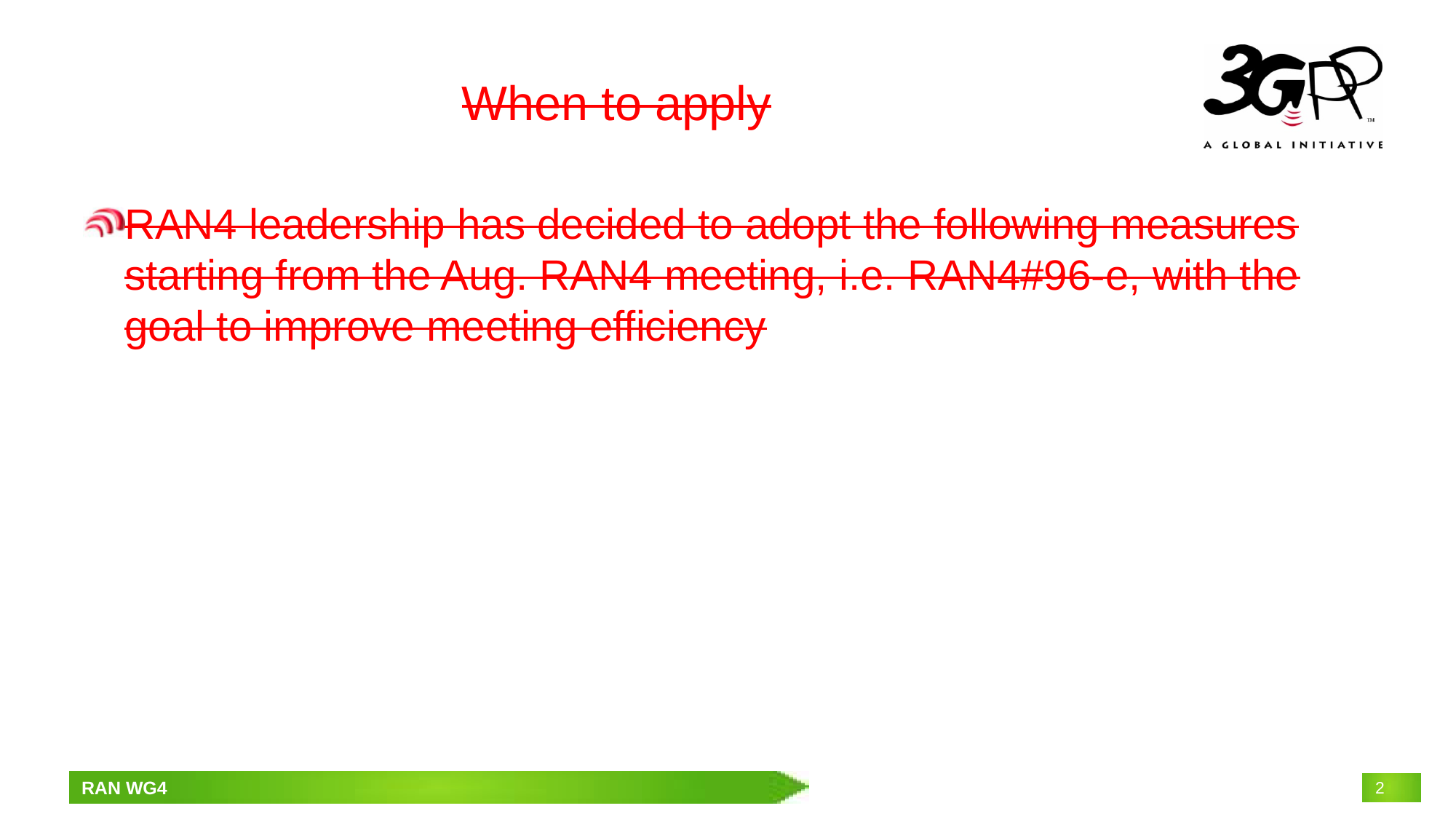

# When to apply
RAN4 leadership has decided to adopt the following measures starting from the Aug. RAN4 meeting, i.e. RAN4#96-e, with the goal to improve meeting efficiency